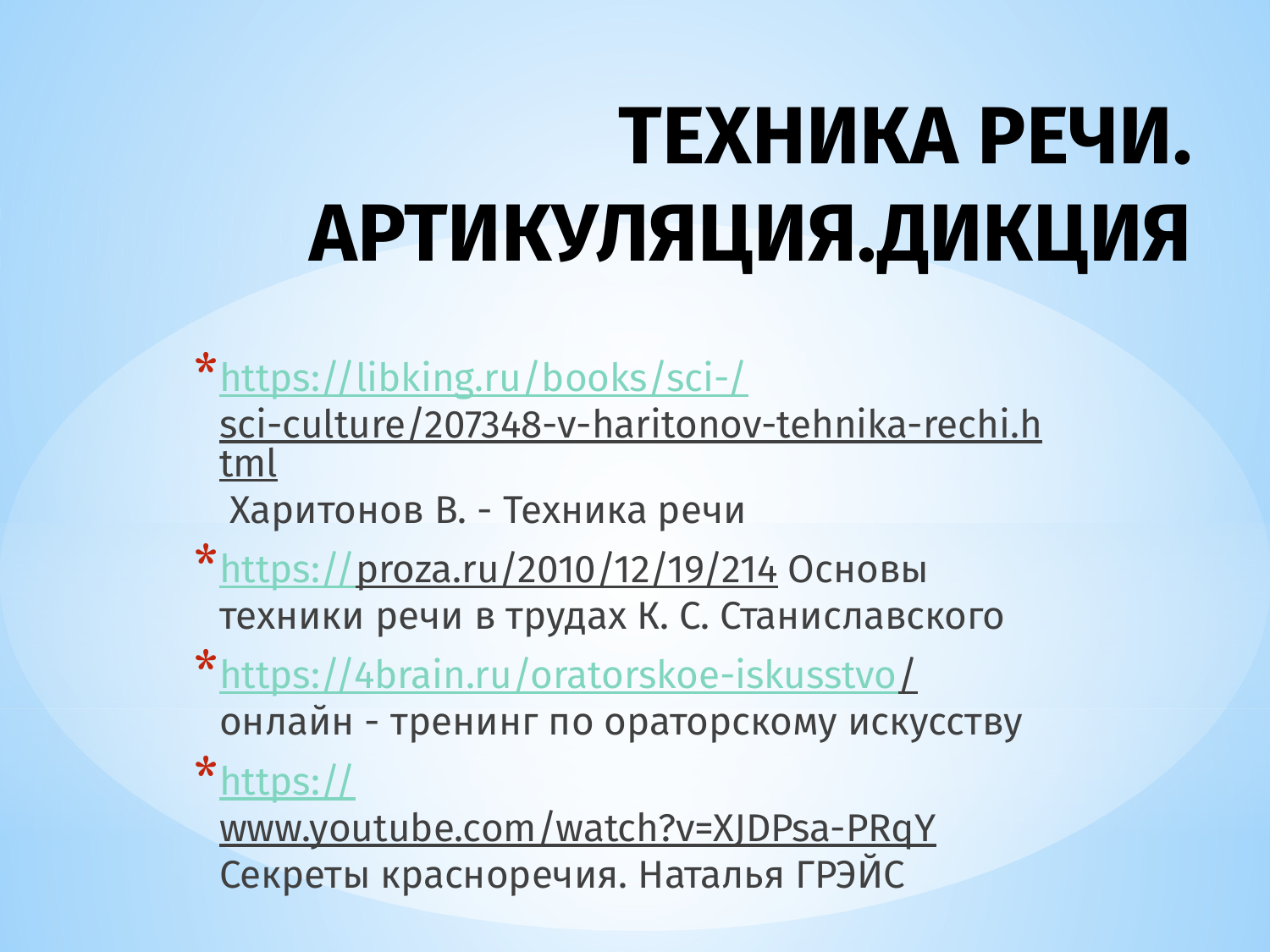

# ТЕХНИКА РЕЧИ. АРТИКУЛЯЦИЯ.ДИКЦИЯ
https://libking.ru/books/sci-/sci-culture/207348-v-haritonov-tehnika-rechi.html Харитонов В. - Техника речи
https://proza.ru/2010/12/19/214 Основы техники речи в трудах К. С. Станиславского
https://4brain.ru/oratorskoe-iskusstvo/  онлайн - тренинг по ораторскому искусству
https://www.youtube.com/watch?v=XJDPsa-PRqY Секреты красноречия. Наталья ГРЭЙС